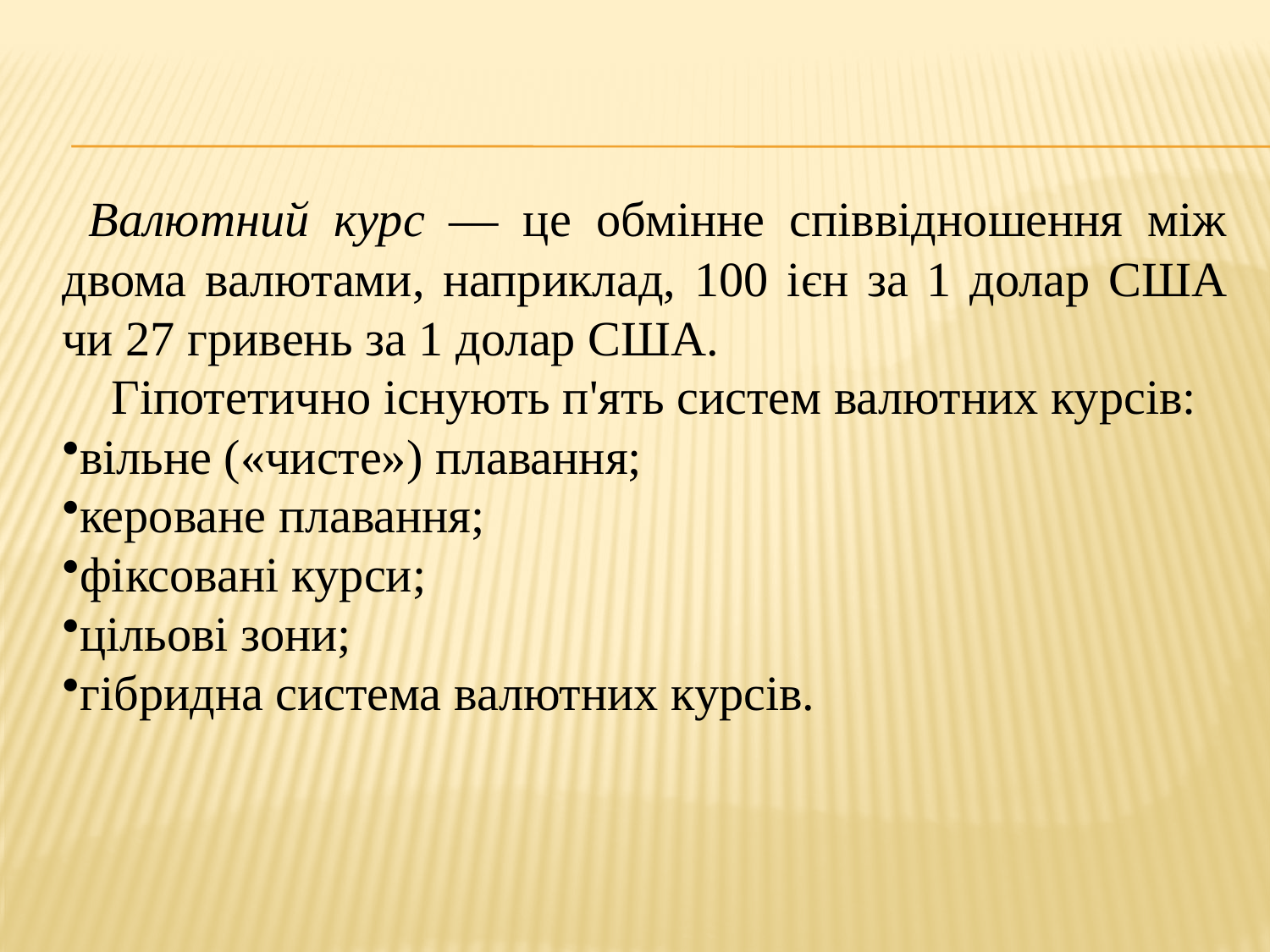

Валютний курс — це обмінне співвідношення між двома валютами, наприклад, 100 ієн за 1 долар США чи 27 гривень за 1 долар США.
    Гіпотетично існують п'ять систем валютних курсів:
вільне («чисте») плавання;
кероване плавання;
фіксовані курси;
цільові зони;
гібридна система валютних курсів.